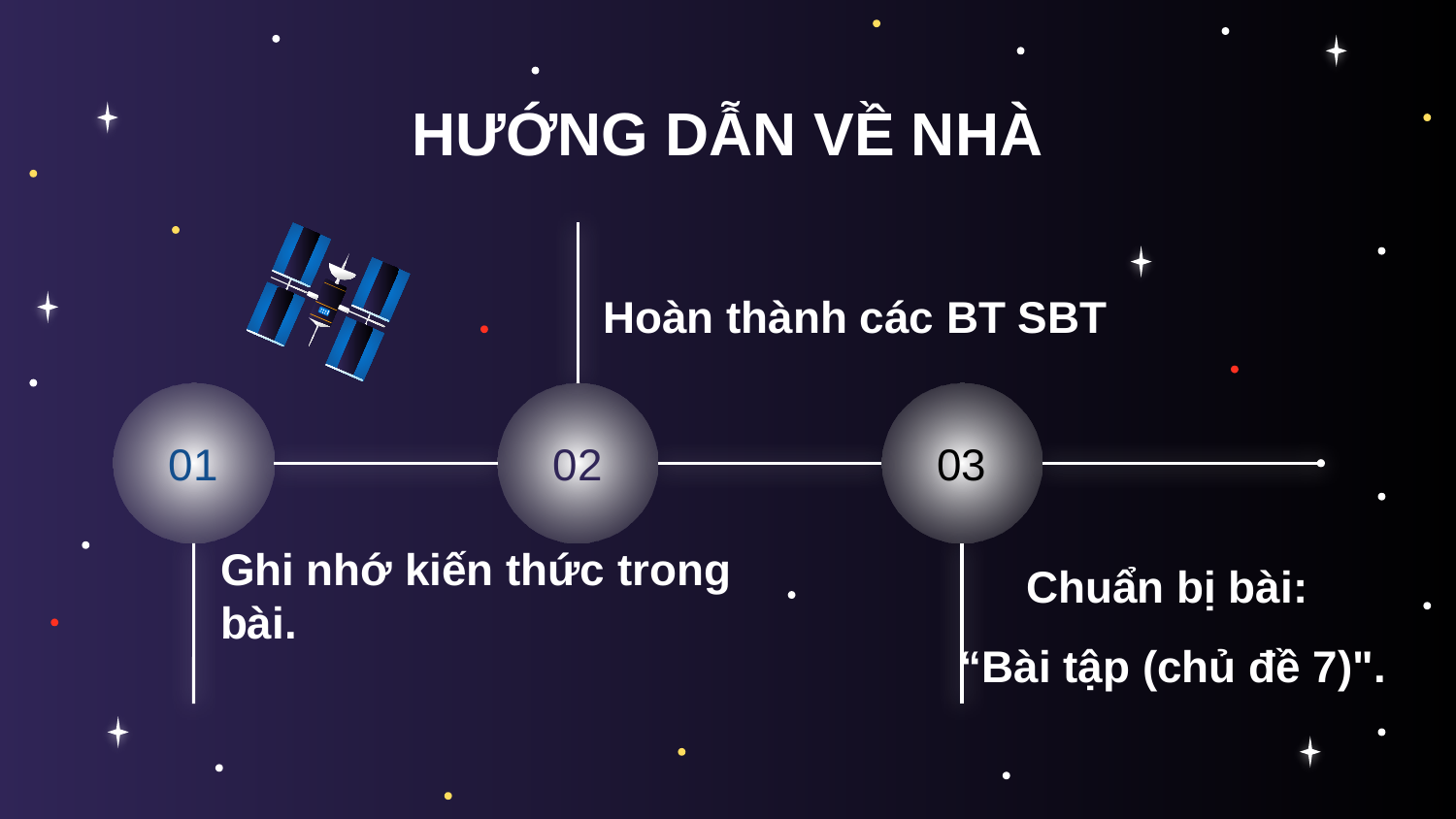

# HƯỚNG DẪN VỀ NHÀ

Hoàn thành các BT SBT
01
02
03
Ghi nhớ kiến thức trong bài.
Chuẩn bị bài:
 “Bài tập (chủ đề 7)".